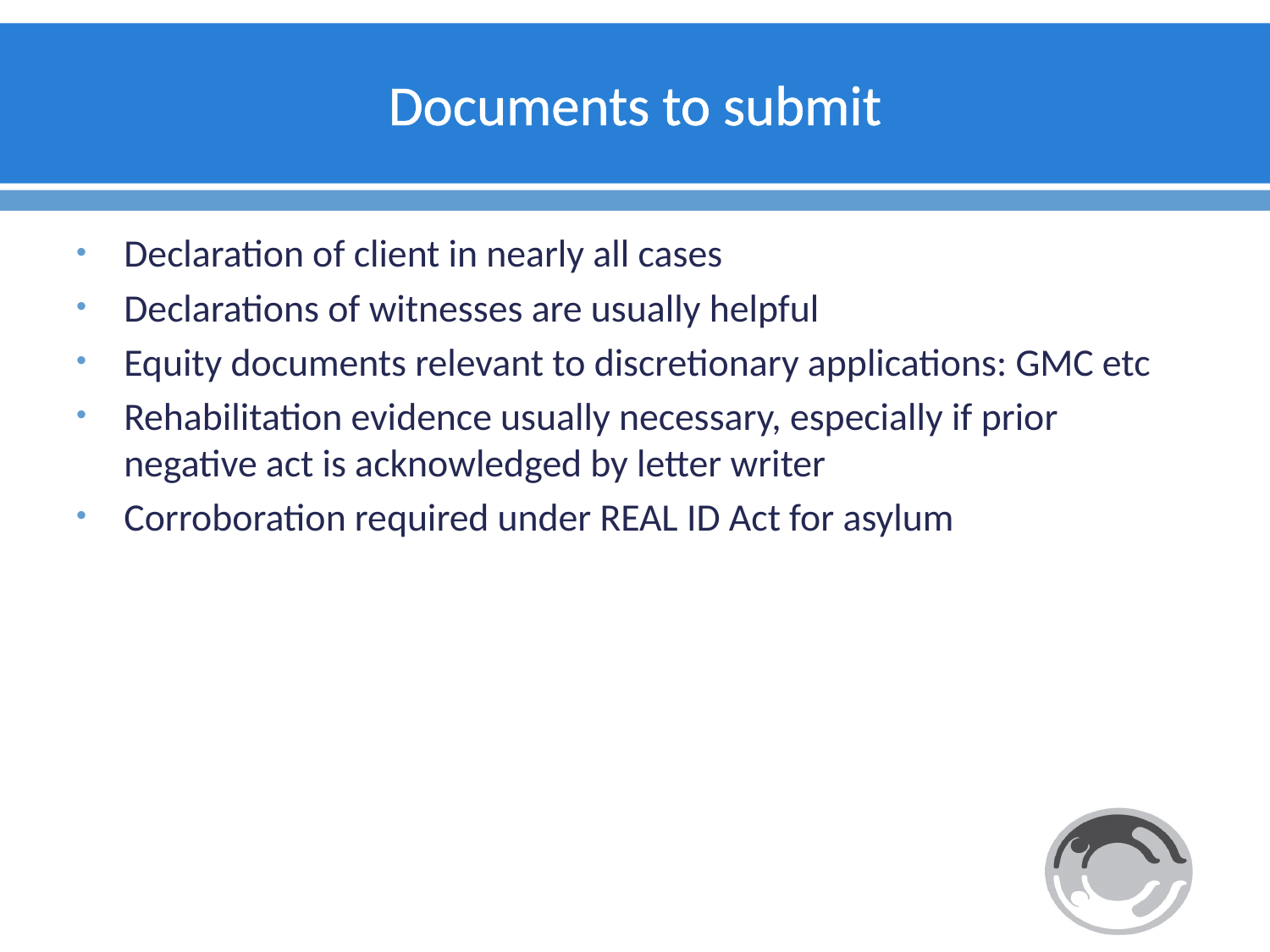

# Documents to submit
Declaration of client in nearly all cases
Declarations of witnesses are usually helpful
Equity documents relevant to discretionary applications: GMC etc
Rehabilitation evidence usually necessary, especially if prior negative act is acknowledged by letter writer
Corroboration required under REAL ID Act for asylum